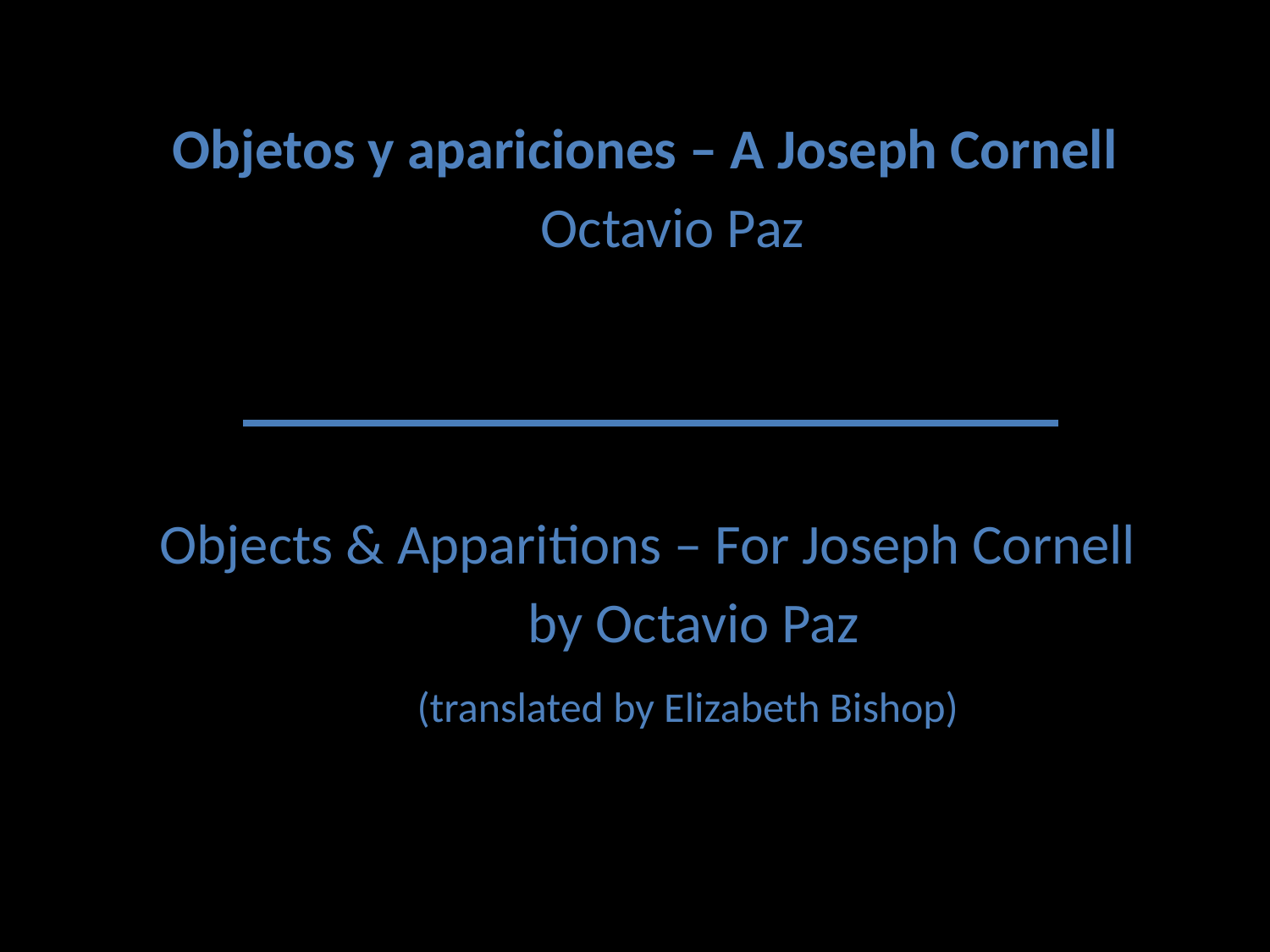

# ObjtO
	   Objetos y apariciones – A Joseph Cornell
				  Octavio Paz

	  Objects & Apparitions – For Joseph Cornell
				 by Octavio Paz
		   	   (translated by Elizabeth Bishop)